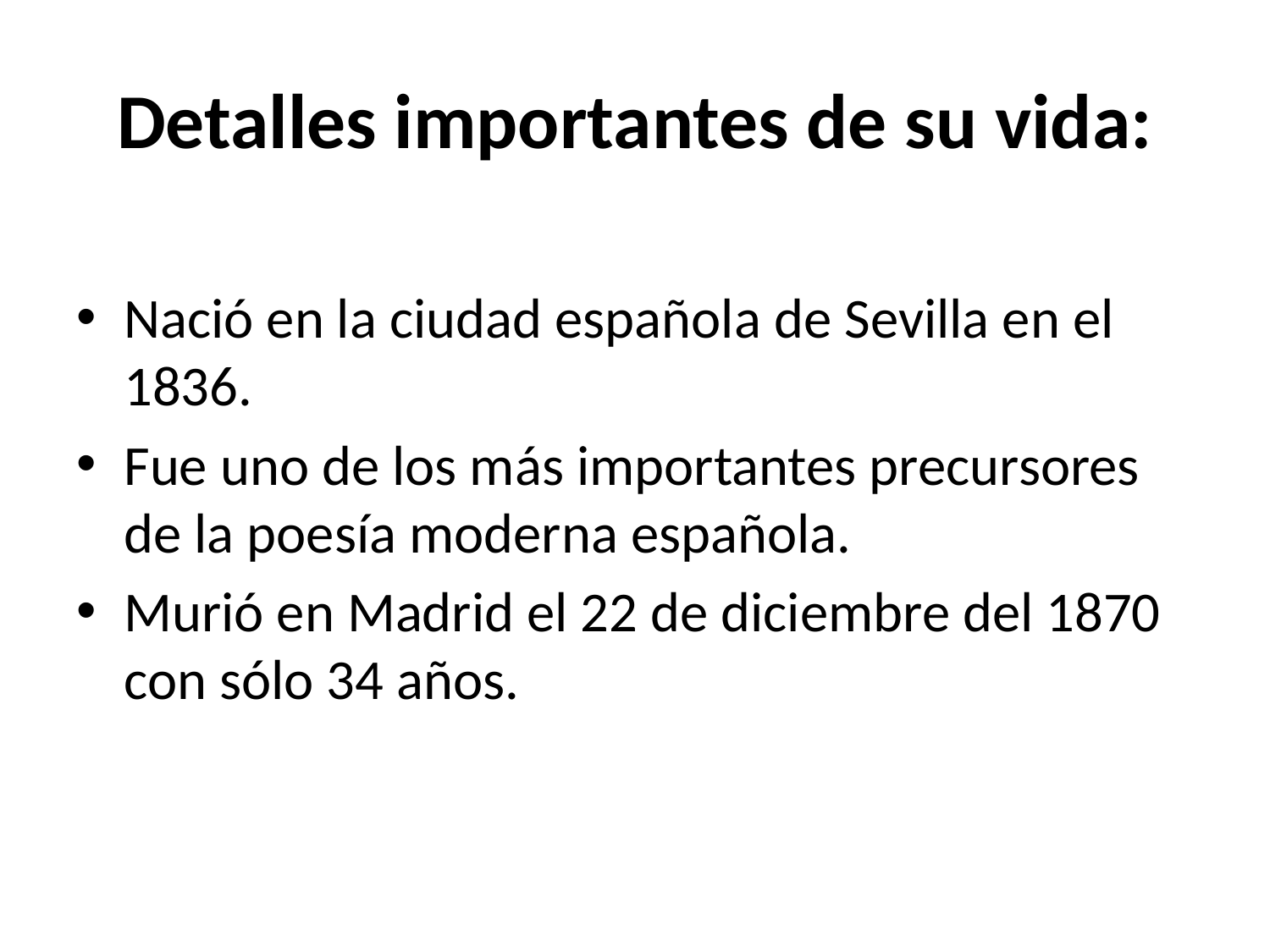

# Detalles importantes de su vida:

Nació en la ciudad española de Sevilla en el 1836.
Fue uno de los más importantes precursores de la poesía moderna española.
Murió en Madrid el 22 de diciembre del 1870 con sólo 34 años.